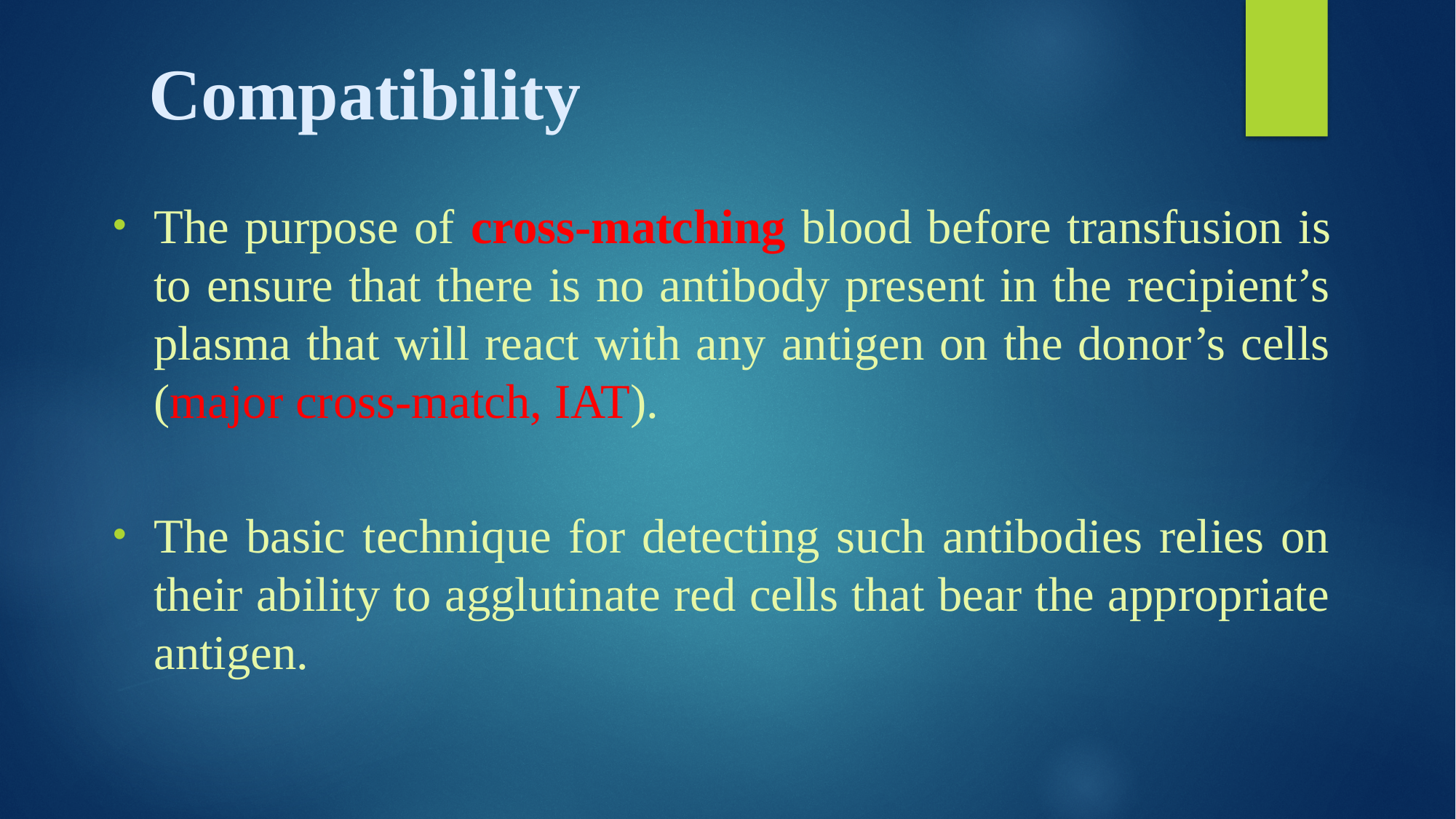

# Compatibility
The purpose of cross-matching blood before transfusion is to ensure that there is no antibody present in the recipient’s plasma that will react with any antigen on the donor’s cells (major cross-match, IAT).

The basic technique for detecting such antibodies relies on their ability to agglutinate red cells that bear the appropriate antigen.